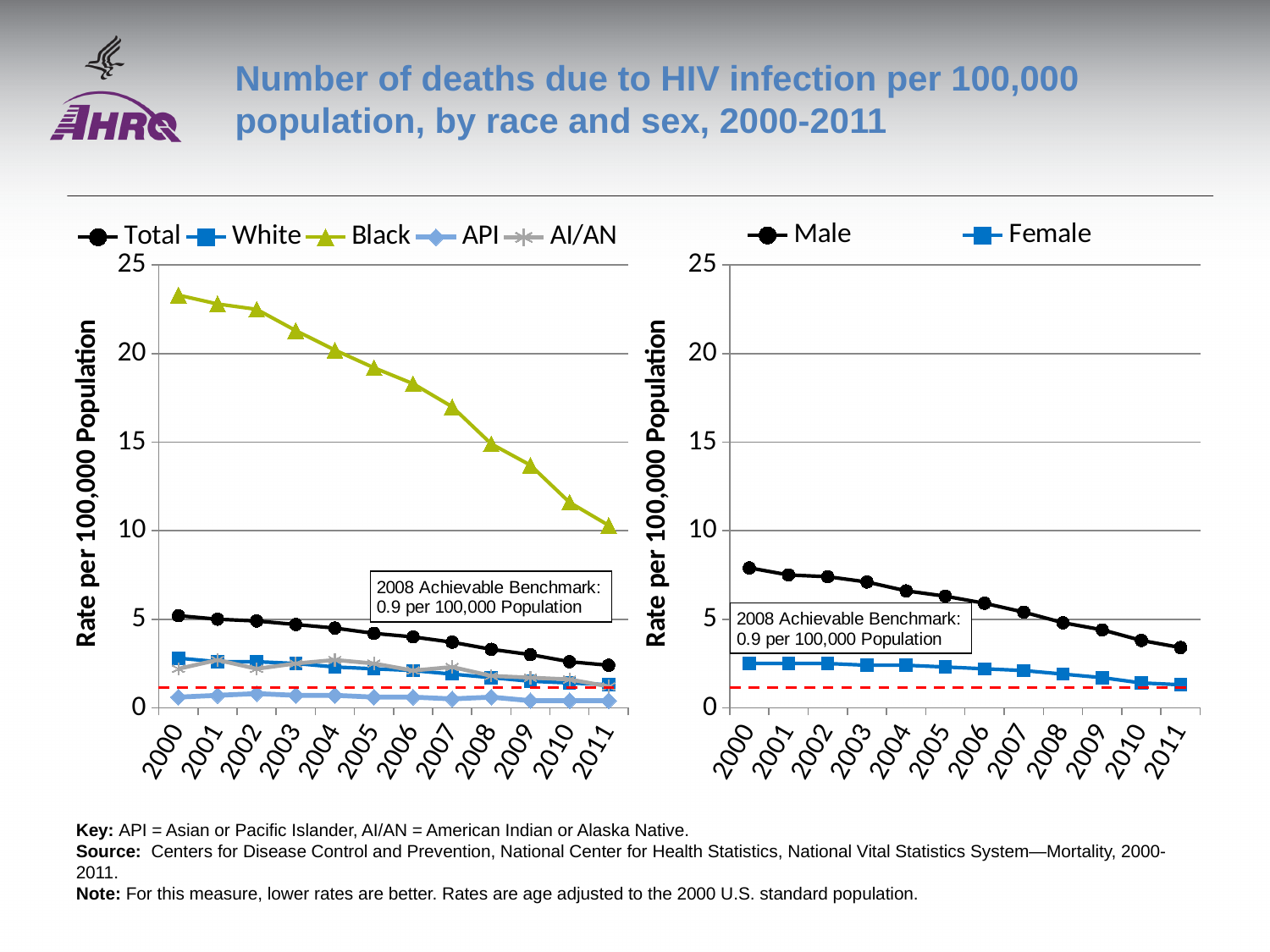

# Number of deaths due to HIV infection per 100,000 population, by race and sex, 2000-2011

### Chart

| Category | Total | White | Black | API | AI/AN |
|---|---|---|---|---|---|
| 2000 | 5.2 | 2.8 | 23.3 | 0.6 | 2.2 |
| 2001 | 5.0 | 2.6 | 22.8 | 0.7 | 2.7 |
| 2002 | 4.9 | 2.6 | 22.5 | 0.8 | 2.2 |
| 2003 | 4.7 | 2.5 | 21.3 | 0.7 | 2.5 |
| 2004 | 4.5 | 2.3 | 20.2 | 0.7 | 2.7 |
| 2005 | 4.2 | 2.2 | 19.2 | 0.6 | 2.5 |
| 2006 | 4.0 | 2.1 | 18.3 | 0.6 | 2.1 |
| 2007 | 3.7 | 1.9 | 17.0 | 0.5 | 2.3 |
| 2008 | 3.3 | 1.7 | 14.9 | 0.6 | 1.8 |
| 2009 | 3.0 | 1.5 | 13.7 | 0.4 | 1.7 |
| 2010 | 2.6 | 1.4 | 11.6 | 0.4 | 1.6 |
| 2011 | 2.4 | 1.3 | 10.3 | 0.4 | 1.2 |

### Chart

| Category | Male | Female |
|---|---|---|
| 2000 | 7.9 | 2.5 |
| 2001 | 7.5 | 2.5 |
| 2002 | 7.4 | 2.5 |
| 2003 | 7.1 | 2.4 |
| 2004 | 6.6 | 2.4 |
| 2005 | 6.3 | 2.3 |
| 2006 | 5.9 | 2.2 |
| 2007 | 5.4 | 2.1 |
| 2008 | 4.8 | 1.9 |
| 2009 | 4.4 | 1.7 |
| 2010 | 3.8 | 1.4 |
| 2011 | 3.4 | 1.3 |
Key: API = Asian or Pacific Islander, AI/AN = American Indian or Alaska Native.
Source:  Centers for Disease Control and Prevention, National Center for Health Statistics, National Vital Statistics System—Mortality, 2000-2011.
Note: For this measure, lower rates are better. Rates are age adjusted to the 2000 U.S. standard population.